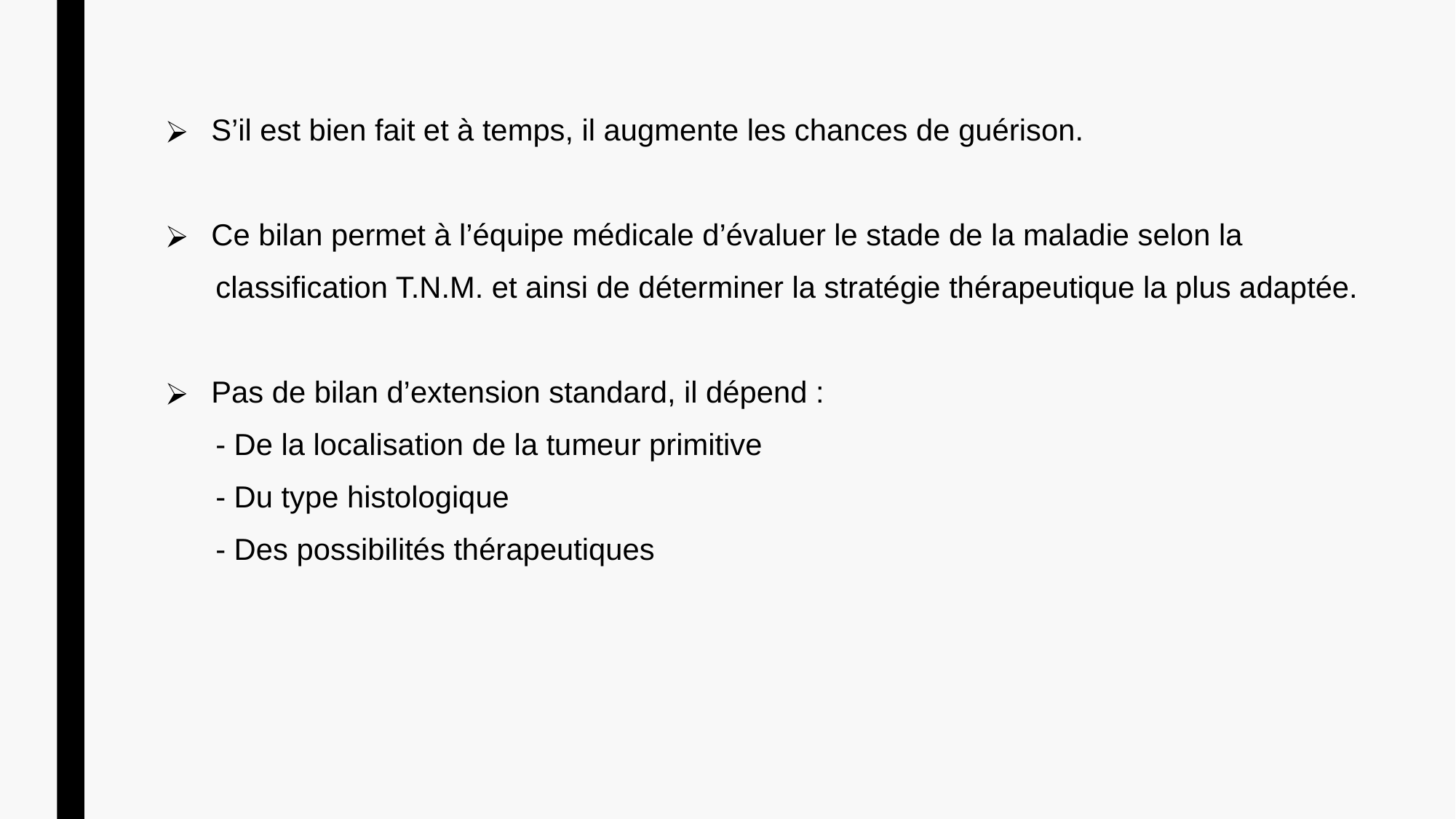

S’il est bien fait et à temps, il augmente les chances de guérison.

Ce bilan permet à l’équipe médicale d’évaluer le stade de la maladie selon la
      classification T.N.M. et ainsi de déterminer la stratégie thérapeutique la plus adaptée.

Pas de bilan d’extension standard, il dépend :
      - De la localisation de la tumeur primitive
      - Du type histologique
      - Des possibilités thérapeutiques